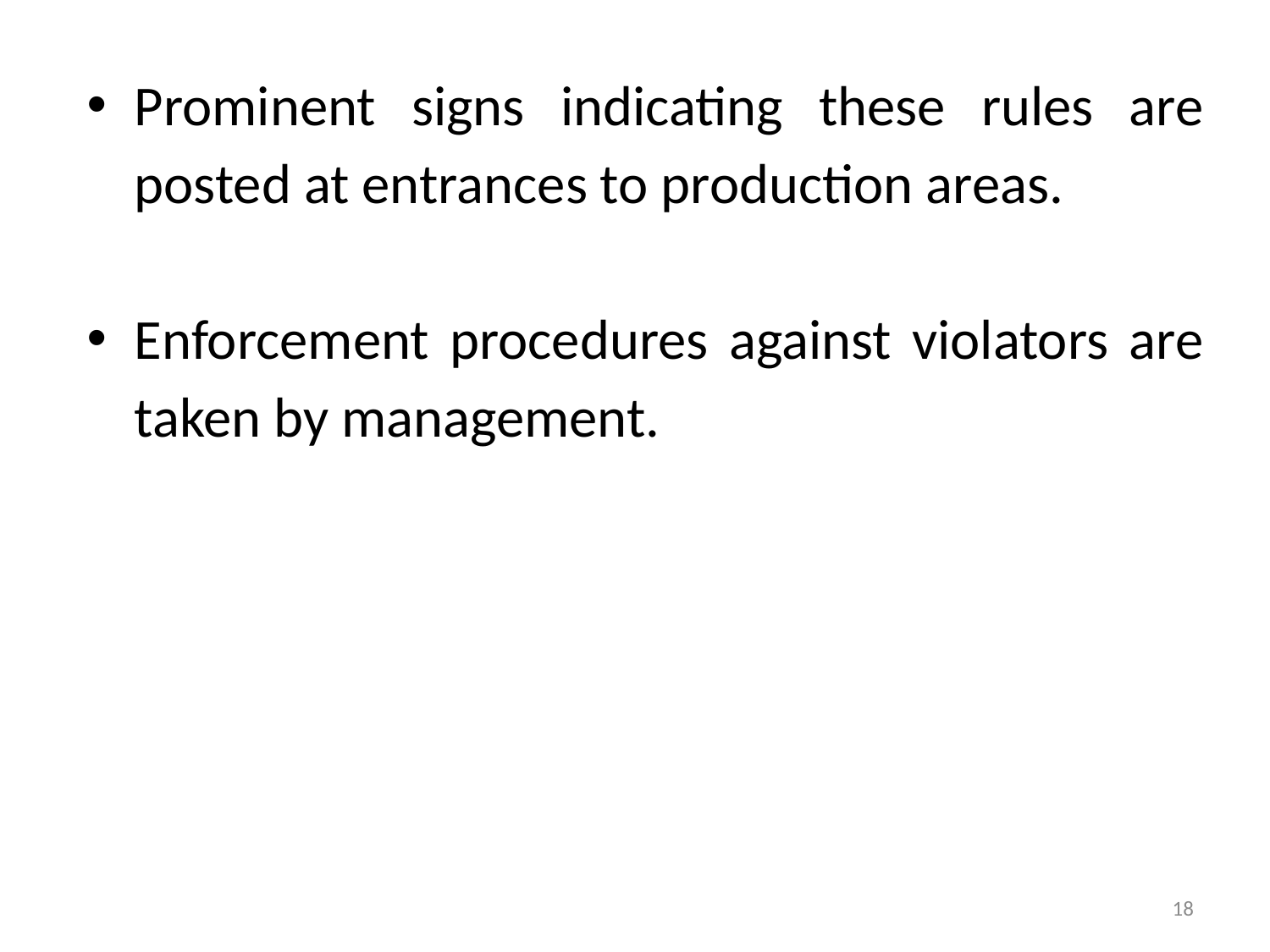

Prominent signs indicating these rules are posted at entrances to production areas.

Enforcement procedures against violators are taken by management.

18